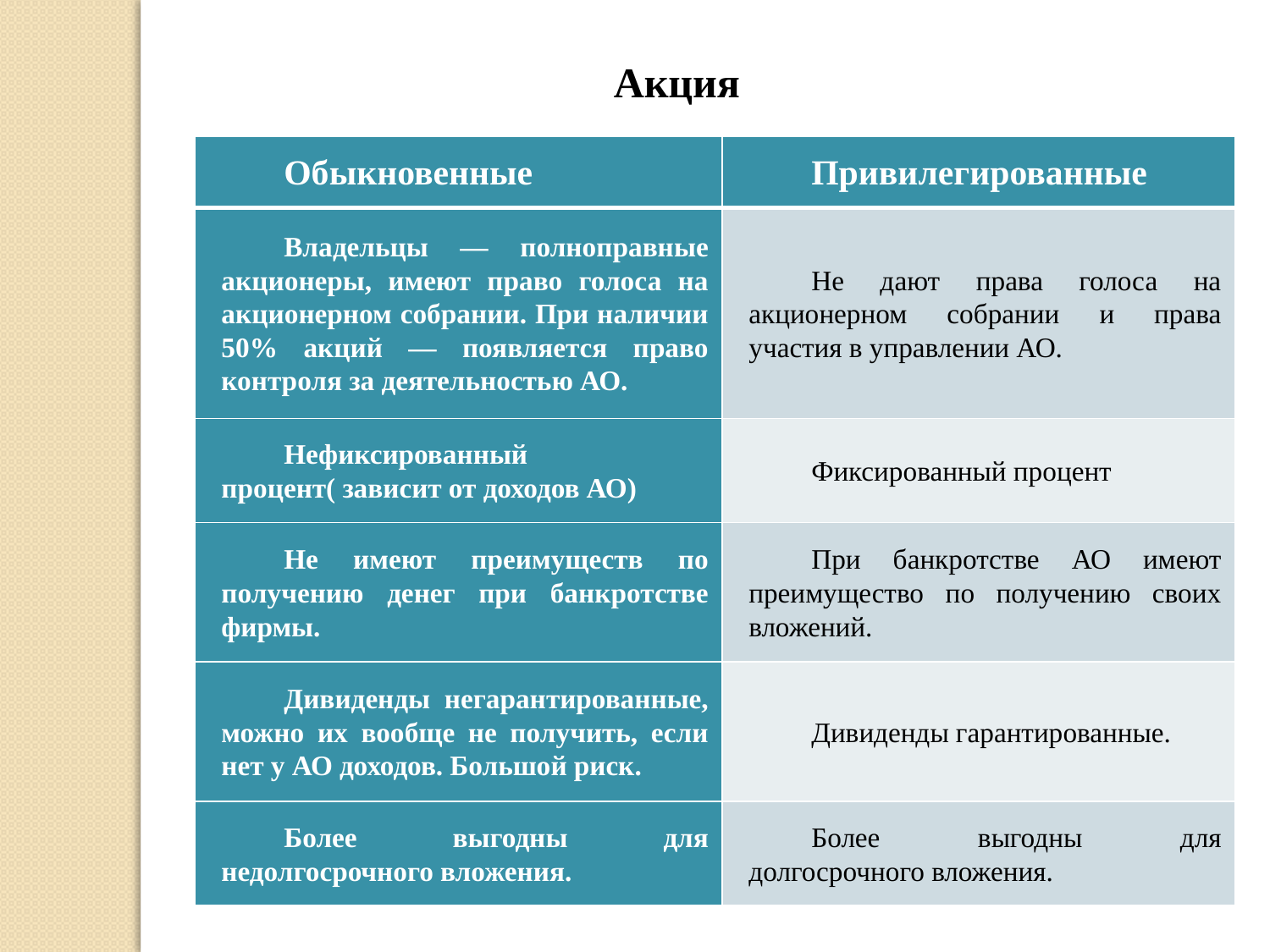

Акция
| Обыкновенные | Привилегированные |
| --- | --- |
| Владельцы — полноправные акционеры, имеют право голоса на акционерном собрании. При наличии 50% акций — появляется право контроля за деятельностью АО. | Не дают права голоса на акционерном собрании и права участия в управлении АО. |
| Нефиксированный процент( зависит от доходов АО) | Фиксированный процент |
| Не имеют преимуществ по получению денег при банкротстве фирмы. | При банкротстве АО имеют преимущество по получению своих вложений. |
| Дивиденды негарантированные, можно их вообще не получить, если нет у АО доходов. Большой риск. | Дивиденды гарантированные. |
| Более выгодны для недолгосрочного вложения. | Более выгодны для долгосрочного вложения. |